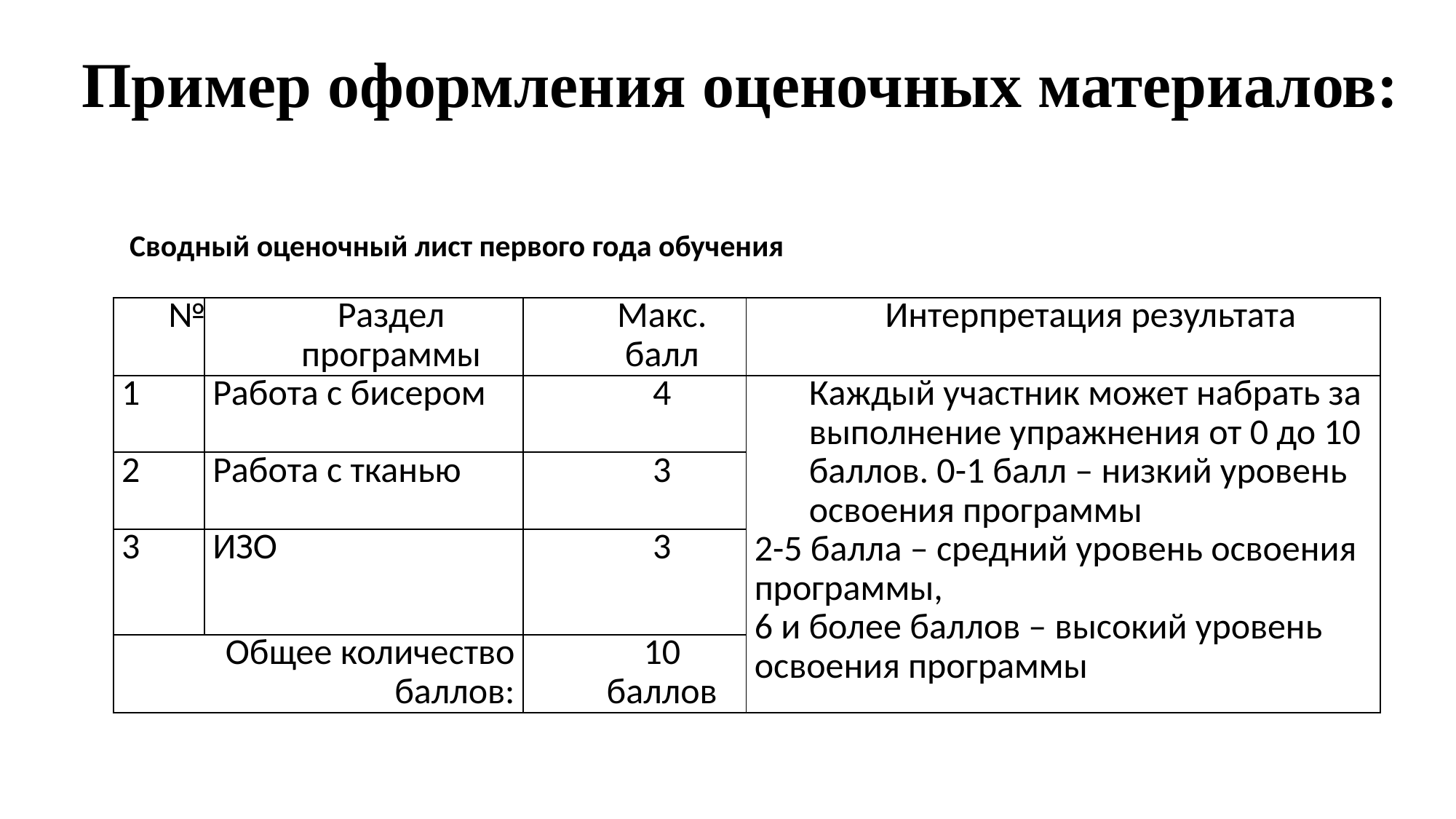

# Пример оформления оценочных материалов:
Сводный оценочный лист первого года обучения
| № | Раздел программы | Макс. балл | Интерпретация результата |
| --- | --- | --- | --- |
| 1 | Работа с бисером | 4 | Каждый участник может набрать за выполнение упражнения от 0 до 10 баллов. 0-1 балл – низкий уровень освоения программы 2-5 балла – средний уровень освоения программы, 6 и более баллов – высокий уровень освоения программы |
| 2 | Работа с тканью | 3 |  |
| 3 | ИЗО | 3 |  |
| Общее количество баллов: |  | 10 баллов |  |